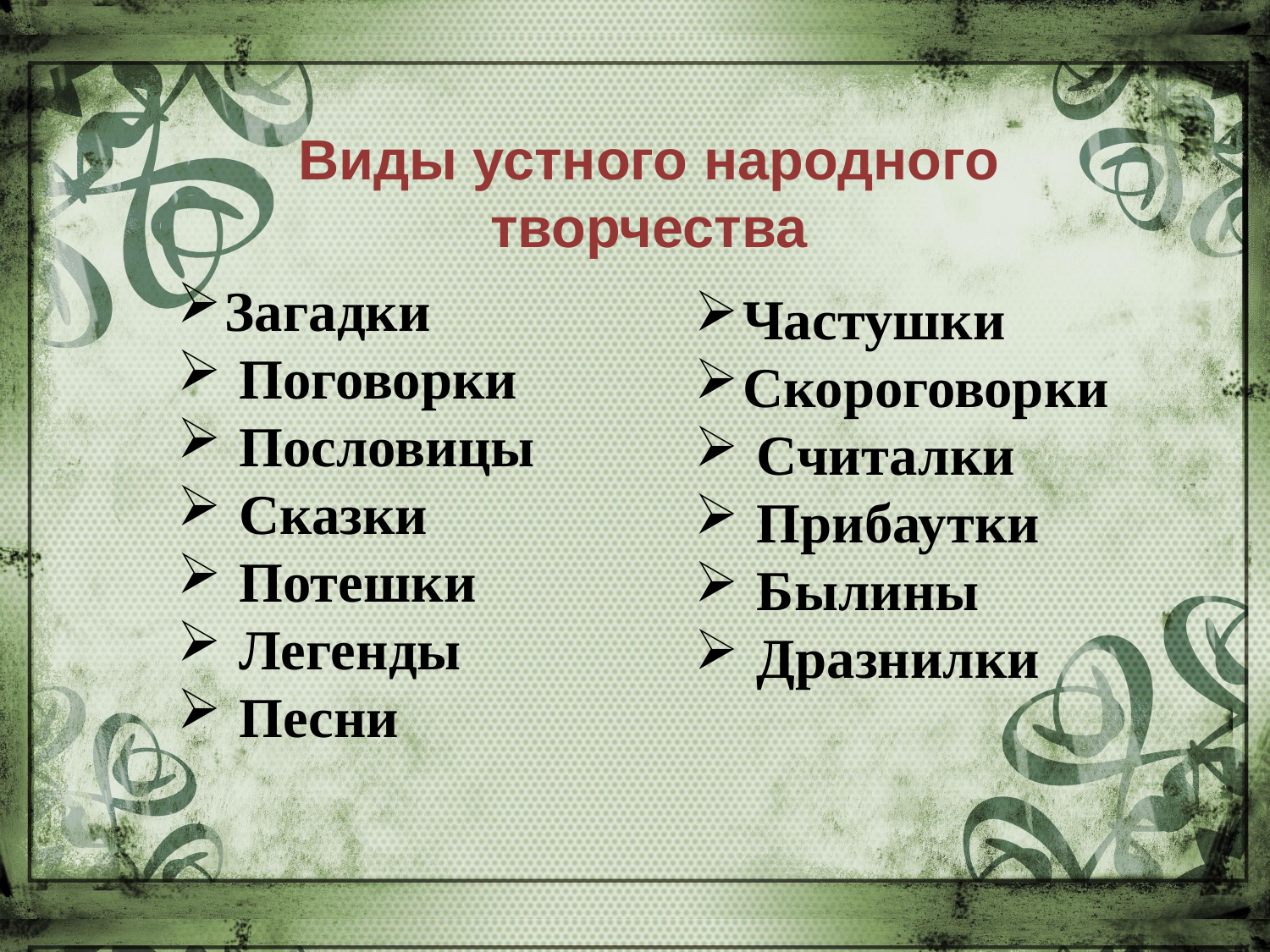

# Виды устного народного творчества

Загадки
 Поговорки
 Пословицы
 Сказки
 Потешки
 Легенды
 Песни

Частушки
Скороговорки
 Считалки
 Прибаутки
 Былины
 Дразнилки